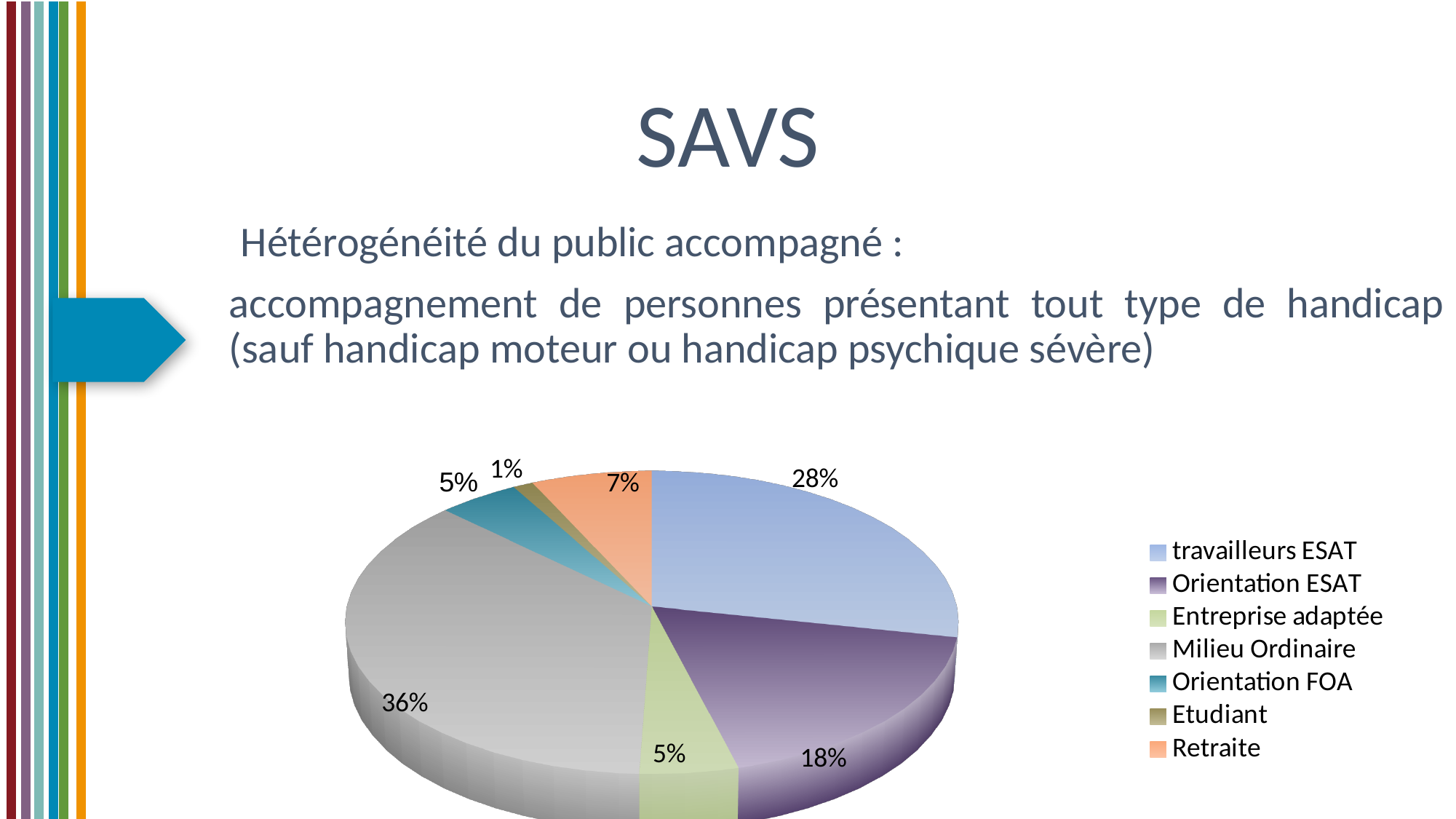

SAVS

 Hétérogénéité du public accompagné :
accompagnement de personnes présentant tout type de handicap (sauf handicap moteur ou handicap psychique sévère)

[unsupported chart]